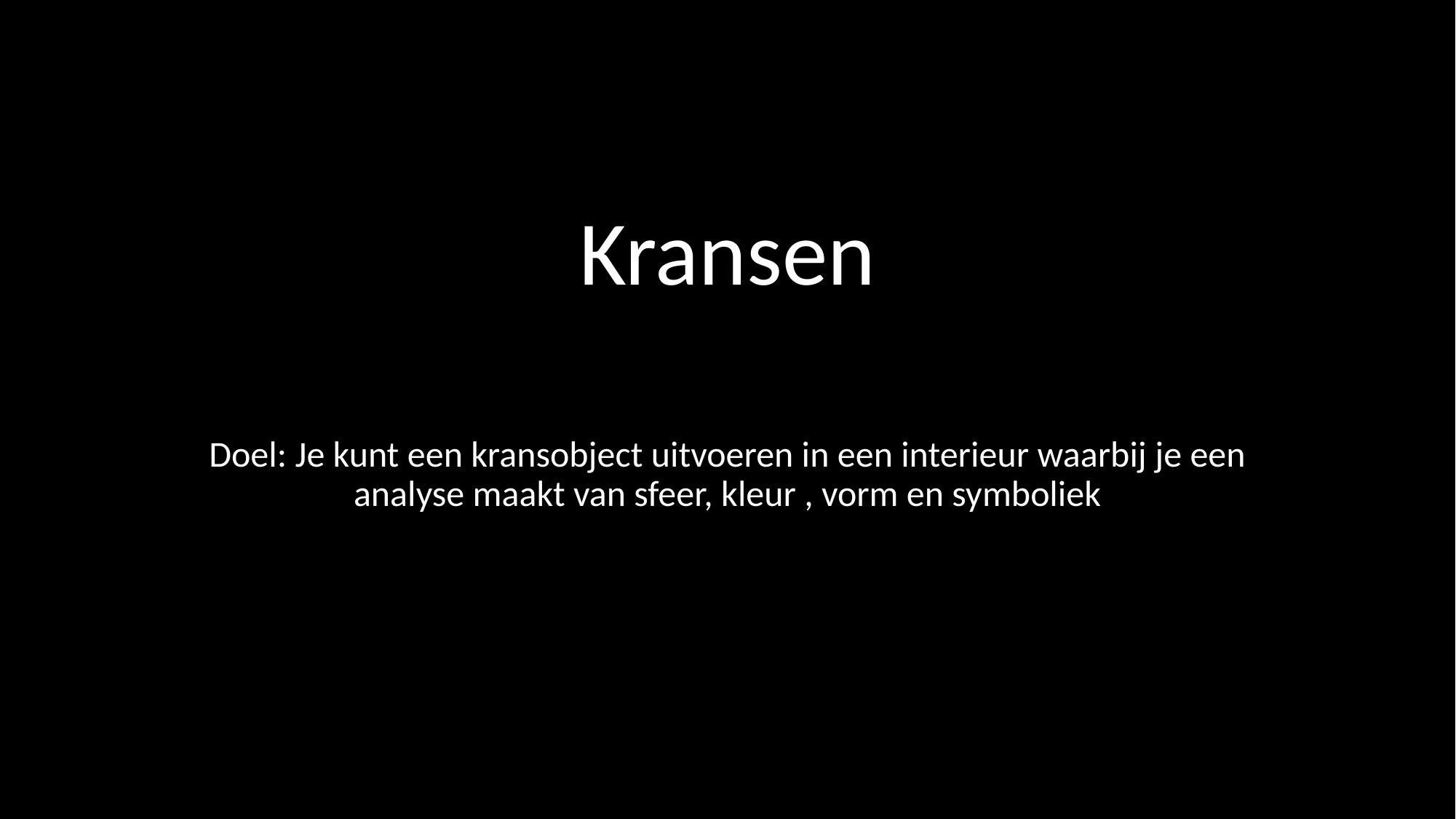

# Kransen
Doel: Je kunt een kransobject uitvoeren in een interieur waarbij je een analyse maakt van sfeer, kleur , vorm en symboliek